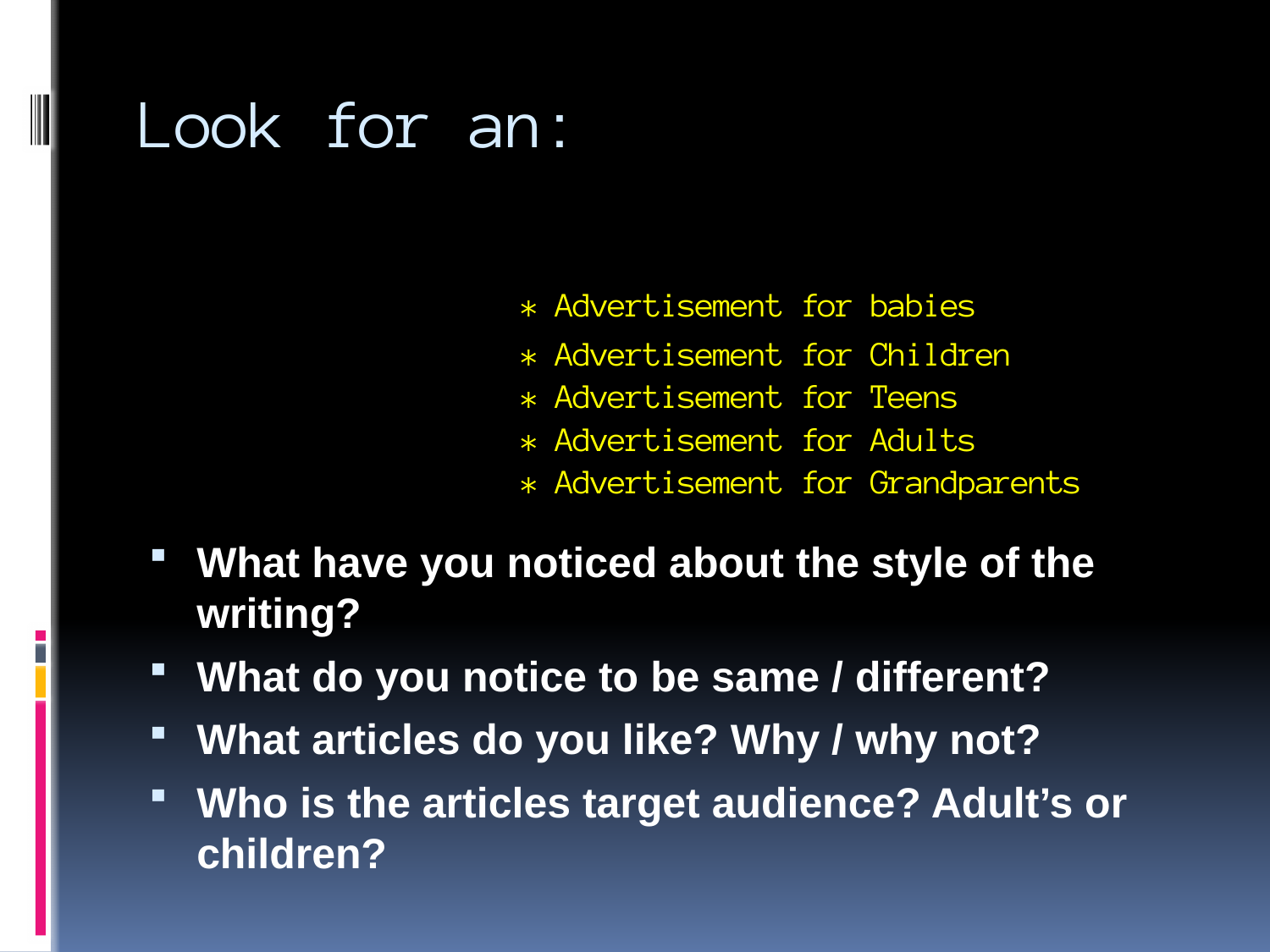

# Look for an: * Advertisement for babies * Advertisement for Children * Advertisement for Teens * Advertisement for Adults * Advertisement for Grandparents

What have you noticed about the style of the writing?
What do you notice to be same / different?
What articles do you like? Why / why not?
Who is the articles target audience? Adult’s or children?